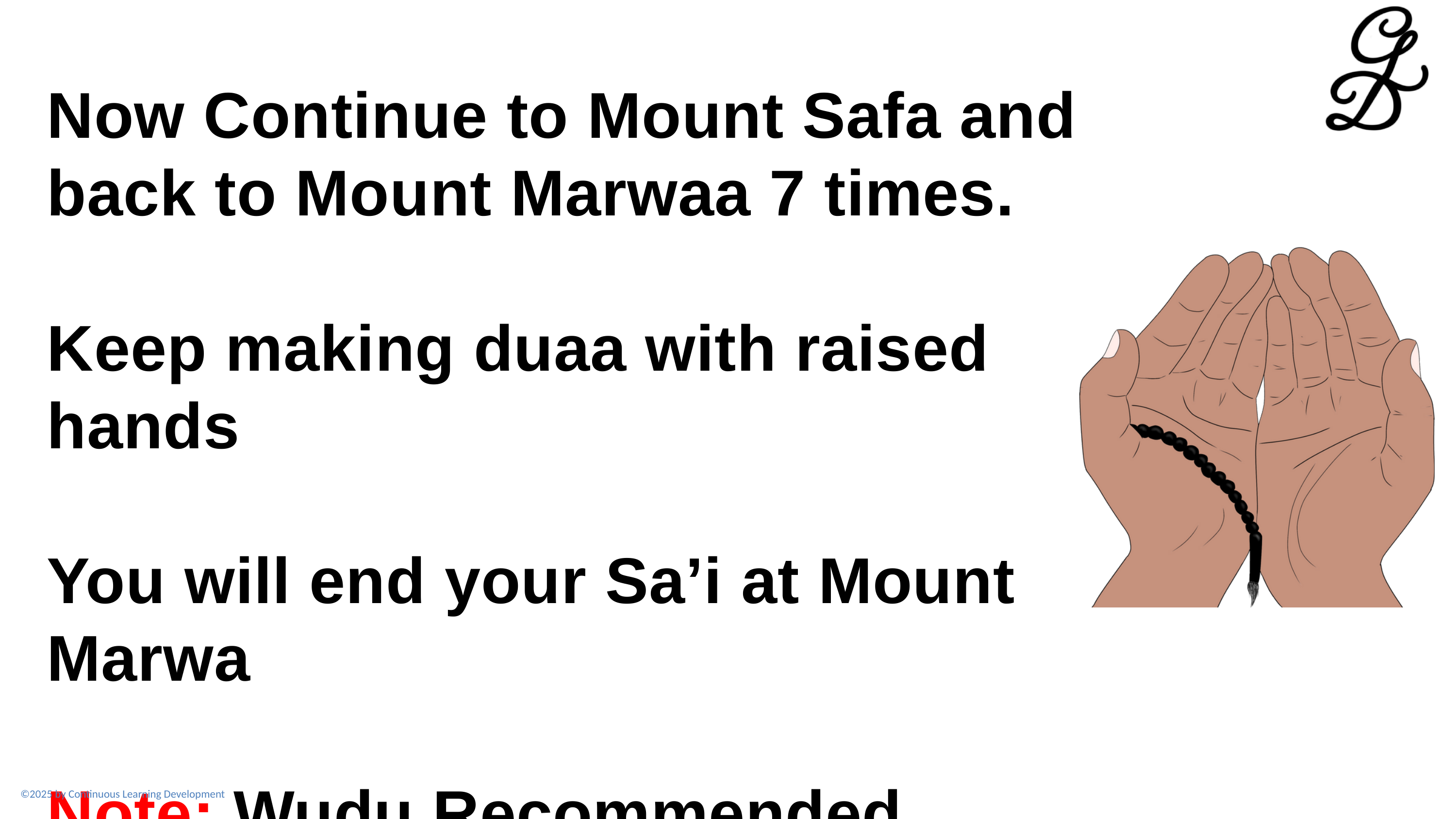

Now Continue to Mount Safa and back to Mount Marwaa 7 times.

Keep making duaa with raised hands

You will end your Sa’i at Mount Marwa

Note: Wudu Recommended

©2025 by Continuous Learning Development